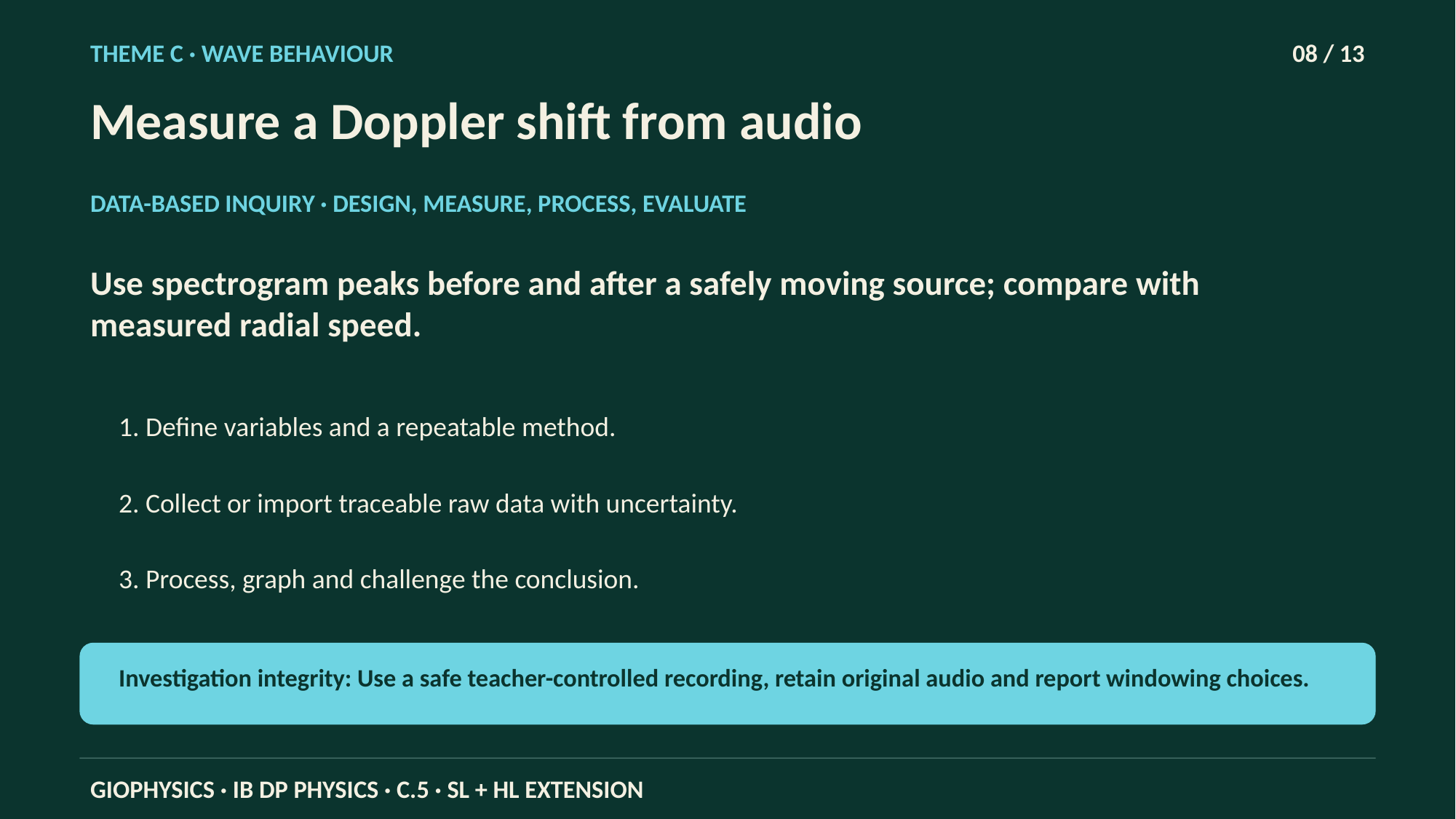

THEME C · WAVE BEHAVIOUR
08 / 13
Measure a Doppler shift from audio
DATA-BASED INQUIRY · DESIGN, MEASURE, PROCESS, EVALUATE
Use spectrogram peaks before and after a safely moving source; compare with measured radial speed.
1. Define variables and a repeatable method.
2. Collect or import traceable raw data with uncertainty.
3. Process, graph and challenge the conclusion.

Investigation integrity: Use a safe teacher-controlled recording, retain original audio and report windowing choices.

GIOPHYSICS · IB DP PHYSICS · C.5 · SL + HL EXTENSION